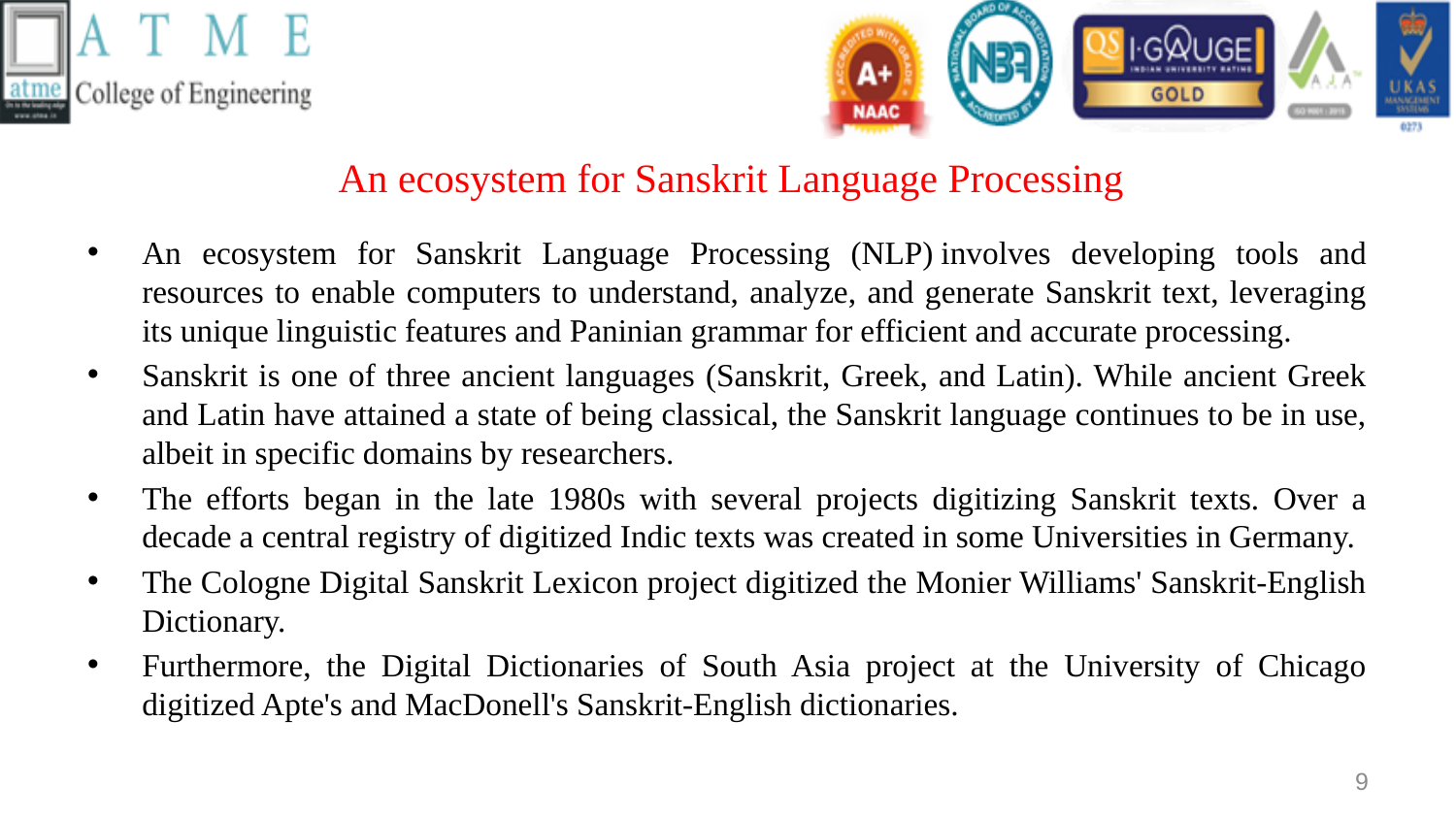

# An ecosystem for Sanskrit Language Processing
An ecosystem for Sanskrit Language Processing (NLP) involves developing tools and resources to enable computers to understand, analyze, and generate Sanskrit text, leveraging its unique linguistic features and Paninian grammar for efficient and accurate processing.
Sanskrit is one of three ancient languages (Sanskrit, Greek, and Latin). While ancient Greek and Latin have attained a state of being classical, the Sanskrit language continues to be in use, albeit in specific domains by researchers.
The efforts began in the late 1980s with several projects digitizing Sanskrit texts. Over a decade a central registry of digitized Indic texts was created in some Universities in Germany.
The Cologne Digital Sanskrit Lexicon project digitized the Monier Williams' Sanskrit-English Dictionary.
Furthermore, the Digital Dictionaries of South Asia project at the University of Chicago digitized Apte's and MacDonell's Sanskrit-English dictionaries.
9